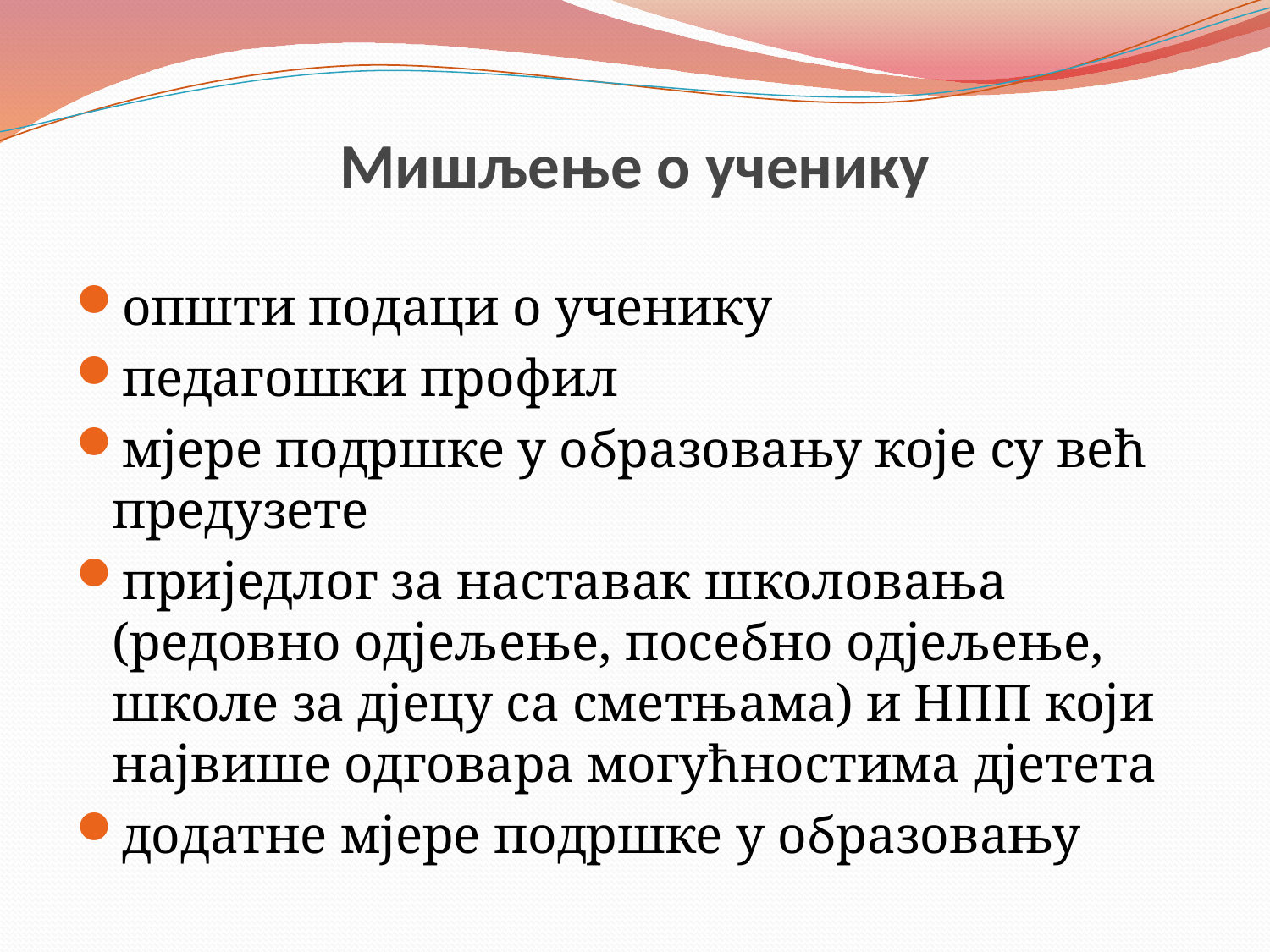

# Мишљење о ученику
општи подаци о ученику
педагошки профил
мјере подршке у образовању које су већ предузете
приједлог за наставак школовања (редовно одјељење, посебно одјељење, школе за дјецу са сметњама) и НПП који највише одговара могућностима дјетета
додатне мјере подршке у образовању